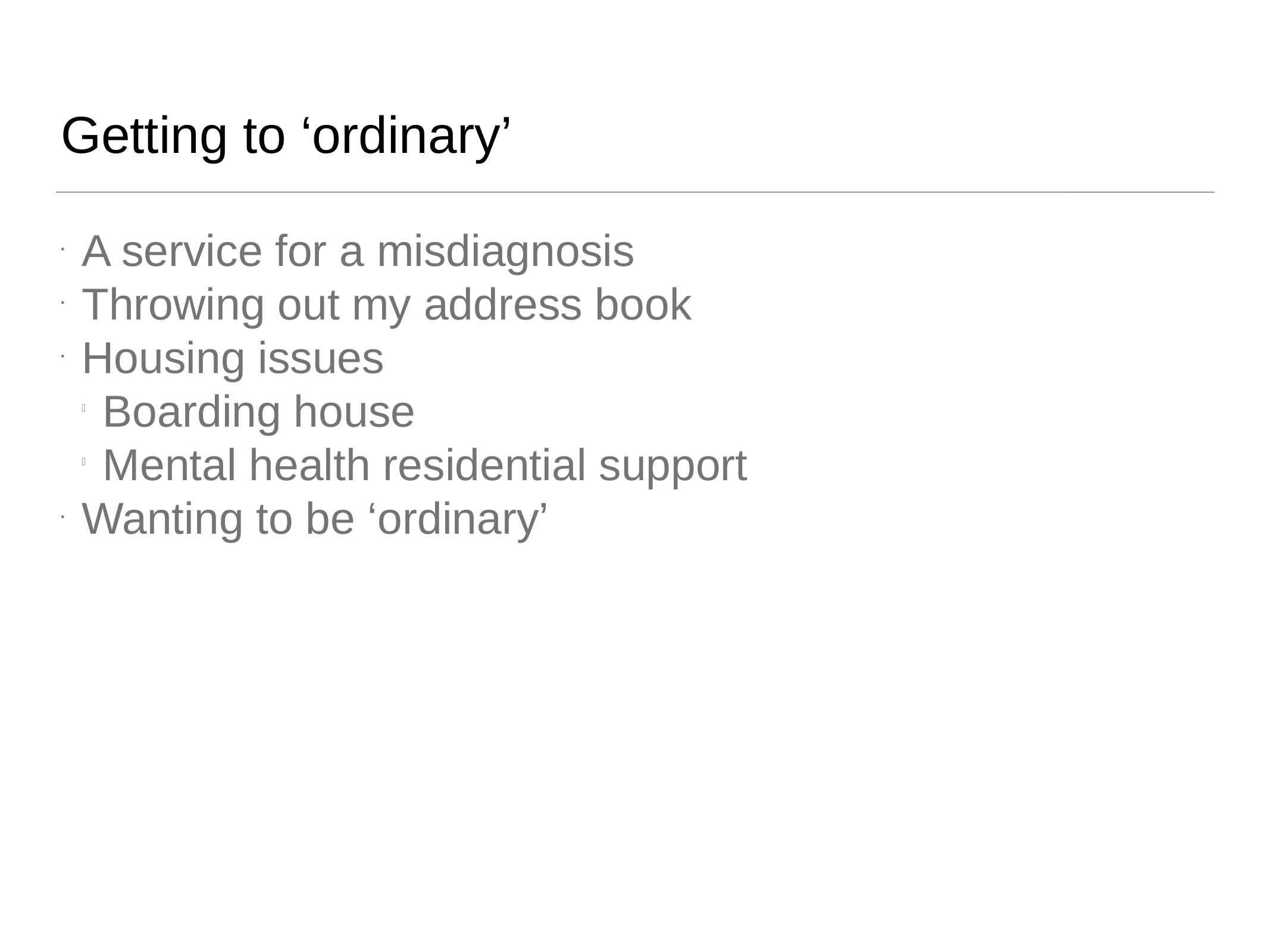

Getting to ‘ordinary’
A service for a misdiagnosis
Throwing out my address book
Housing issues
Boarding house
Mental health residential support
Wanting to be ‘ordinary’